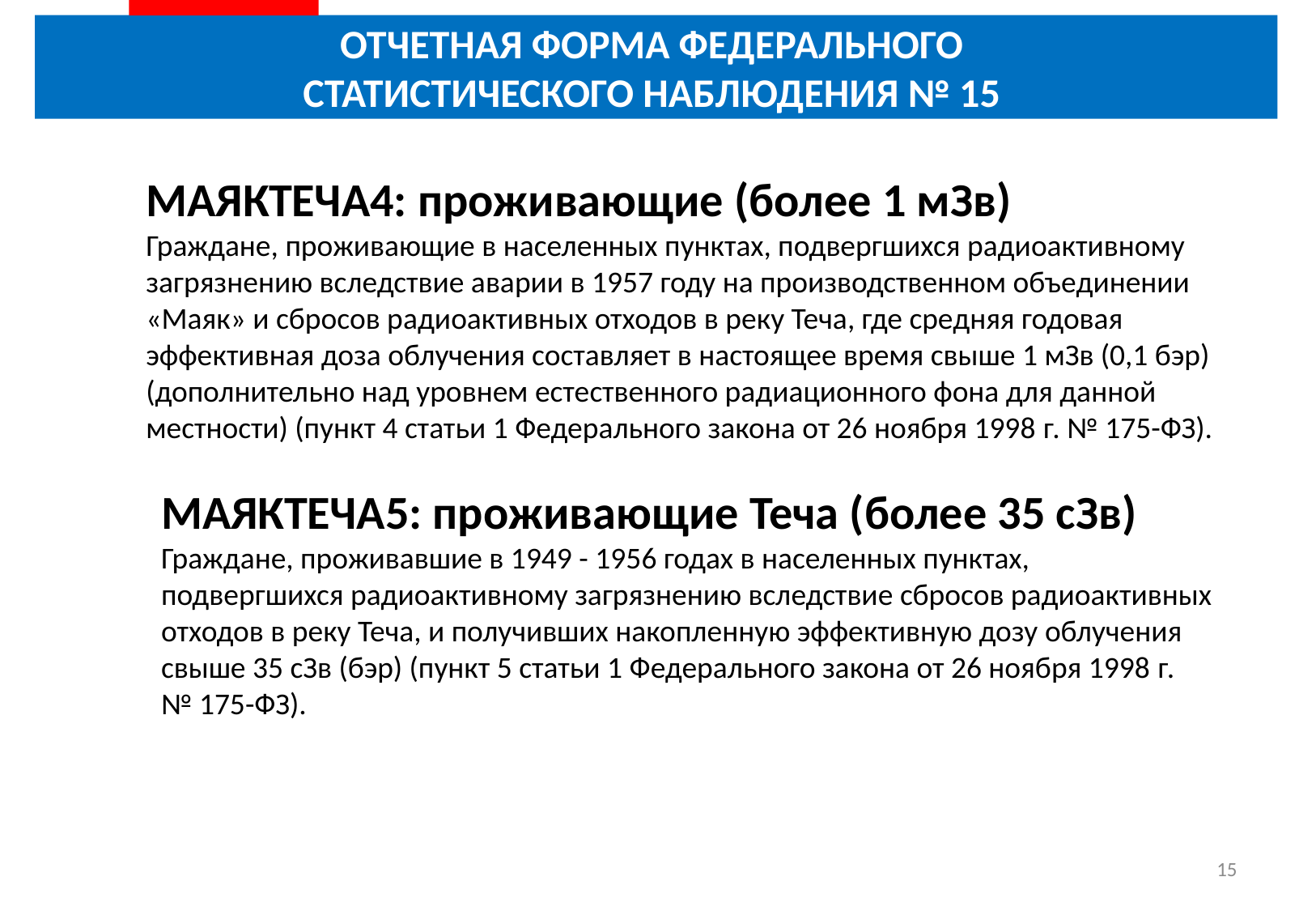

# ОТЧЕТНАЯ ФОРМА ФЕДЕРАЛЬНОГО СТАТИСТИЧЕСКОГО НАБЛЮДЕНИЯ № 15
МАЯКТЕЧА4: проживающие (более 1 мЗв)
Граждане, проживающие в населенных пунктах, подвергшихся радиоактивному загрязнению вследствие аварии в 1957 году на производственном объединении «Маяк» и сбросов радиоактивных отходов в реку Теча, где средняя годовая эффективная доза облучения составляет в настоящее время свыше 1 мЗв (0,1 бэр) (дополнительно над уровнем естественного радиационного фона для данной местности) (пункт 4 статьи 1 Федерального закона от 26 ноября 1998 г. № 175-ФЗ).

МАЯКТЕЧА5: проживающие Теча (более 35 сЗв)
Граждане, проживавшие в 1949 - 1956 годах в населенных пунктах, подвергшихся радиоактивному загрязнению вследствие сбросов радиоактивных отходов в реку Теча, и получивших накопленную эффективную дозу облучения свыше 35 сЗв (бэр) (пункт 5 статьи 1 Федерального закона от 26 ноября 1998 г. № 175-ФЗ).
15